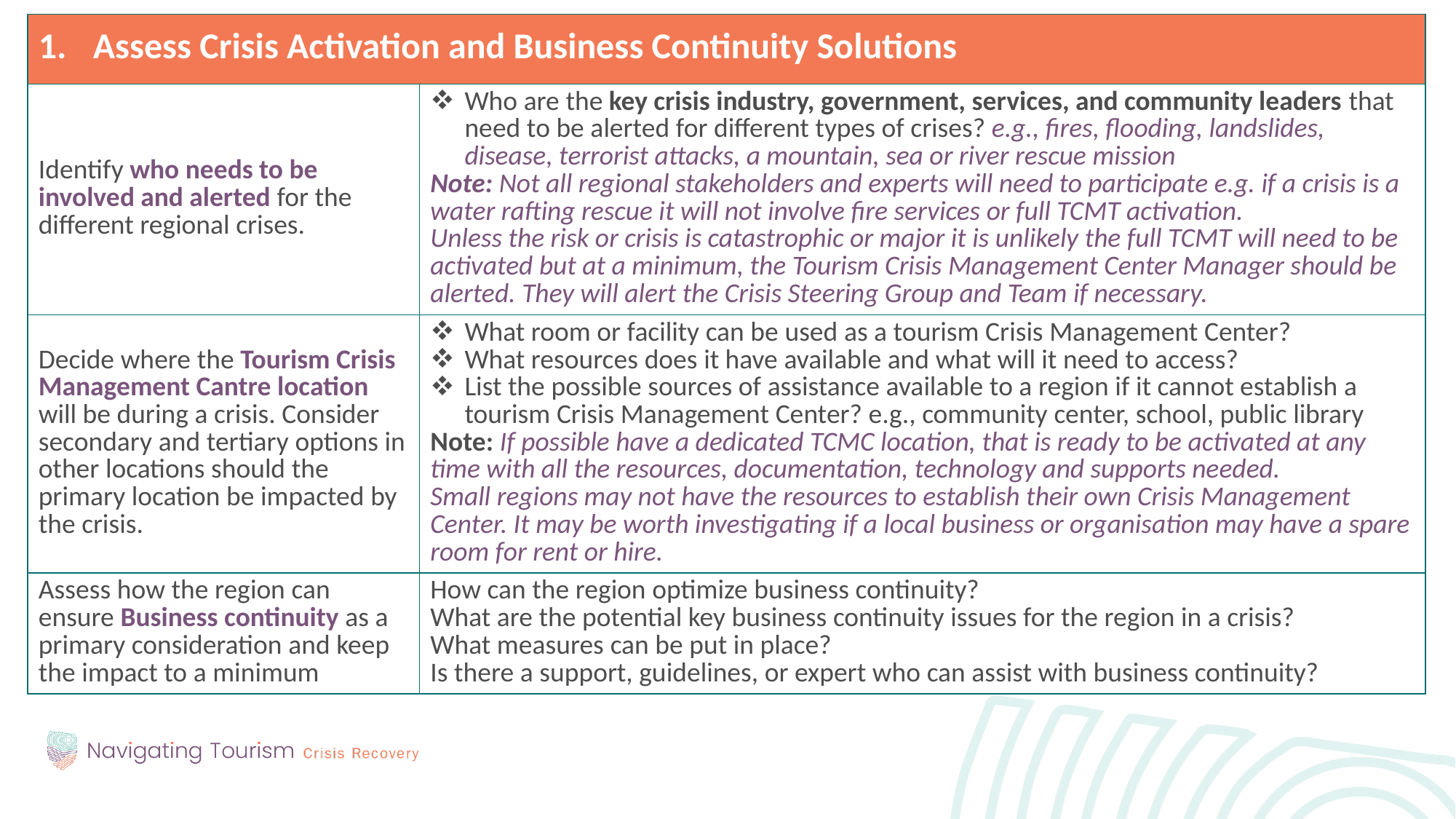

| Assess Crisis Activation and Business Continuity Solutions |  |
| --- | --- |
| Identify who needs to be involved and alerted for the different regional crises. | Who are the key crisis industry, government, services, and community leaders that need to be alerted for different types of crises? e.g., fires, flooding, landslides, disease, terrorist attacks, a mountain, sea or river rescue mission Note: Not all regional stakeholders and experts will need to participate e.g. if a crisis is a water rafting rescue it will not involve fire services or full TCMT activation. Unless the risk or crisis is catastrophic or major it is unlikely the full TCMT will need to be activated but at a minimum, the Tourism Crisis Management Center Manager should be alerted. They will alert the Crisis Steering Group and Team if necessary. |
| Decide where the Tourism Crisis Management Cantre location will be during a crisis. Consider secondary and tertiary options in other locations should the primary location be impacted by the crisis. | What room or facility can be used as a tourism Crisis Management Center? What resources does it have available and what will it need to access? List the possible sources of assistance available to a region if it cannot establish a tourism Crisis Management Center? e.g., community center, school, public library Note: If possible have a dedicated TCMC location, that is ready to be activated at any time with all the resources, documentation, technology and supports needed. Small regions may not have the resources to establish their own Crisis Management Center. It may be worth investigating if a local business or organisation may have a spare room for rent or hire. |
| Assess how the region can ensure Business continuity as a primary consideration and keep the impact to a minimum | How can the region optimize business continuity? What are the potential key business continuity issues for the region in a crisis? What measures can be put in place? Is there a support, guidelines, or expert who can assist with business continuity? |